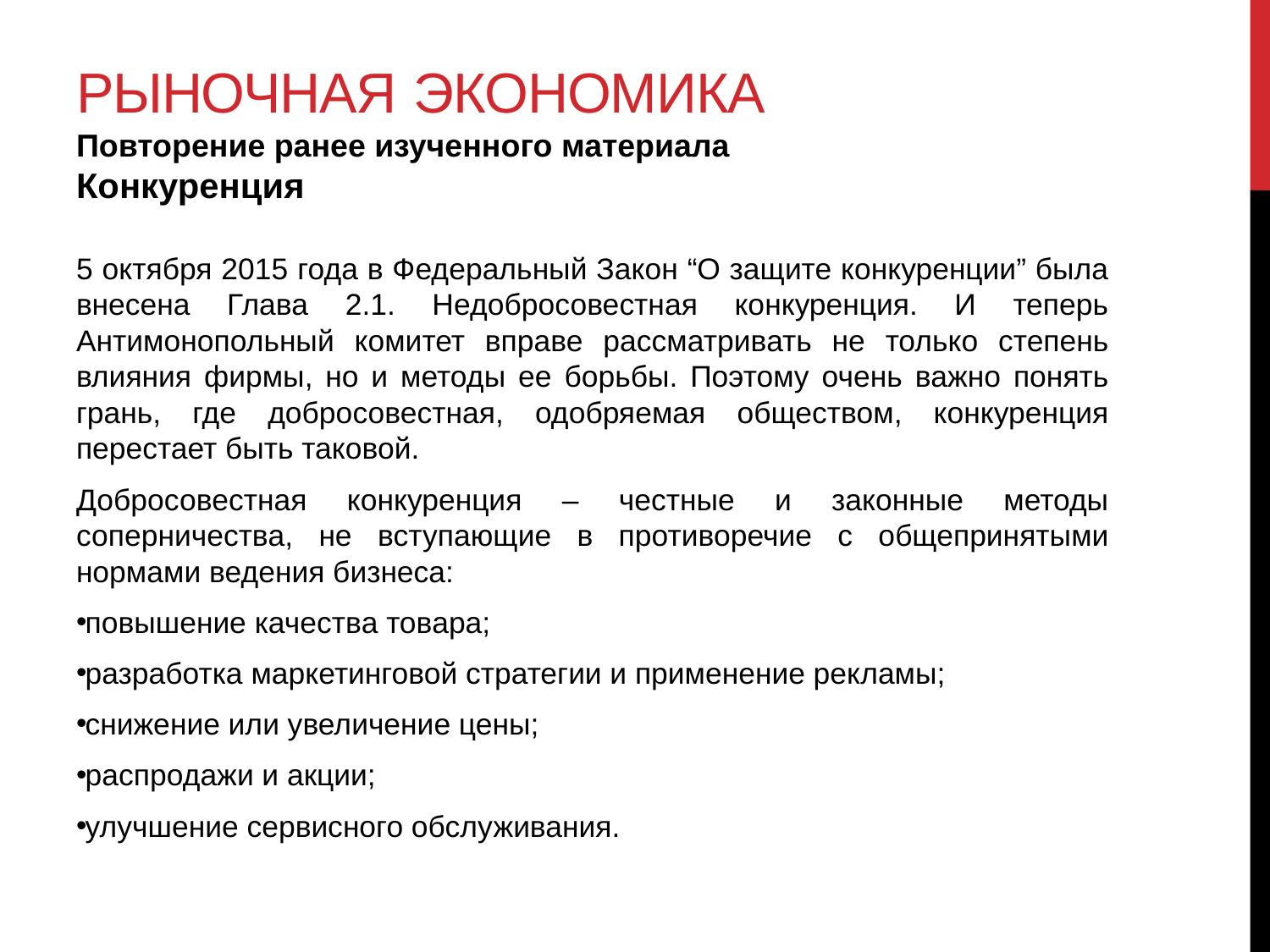

# Рыночная экономика Повторение ранее изученного материала Конкуренция
5 октября 2015 года в Федеральный Закон “О защите конкуренции” была внесена Глава 2.1. Недобросовестная конкуренция. И теперь Антимонопольный комитет вправе рассматривать не только степень влияния фирмы, но и методы ее борьбы. Поэтому очень важно понять грань, где добросовестная, одобряемая обществом, конкуренция перестает быть таковой.
Добросовестная конкуренция – честные и законные методы соперничества, не вступающие в противоречие с общепринятыми нормами ведения бизнеса:
повышение качества товара;
разработка маркетинговой стратегии и применение рекламы;
снижение или увеличение цены;
распродажи и акции;
улучшение сервисного обслуживания.